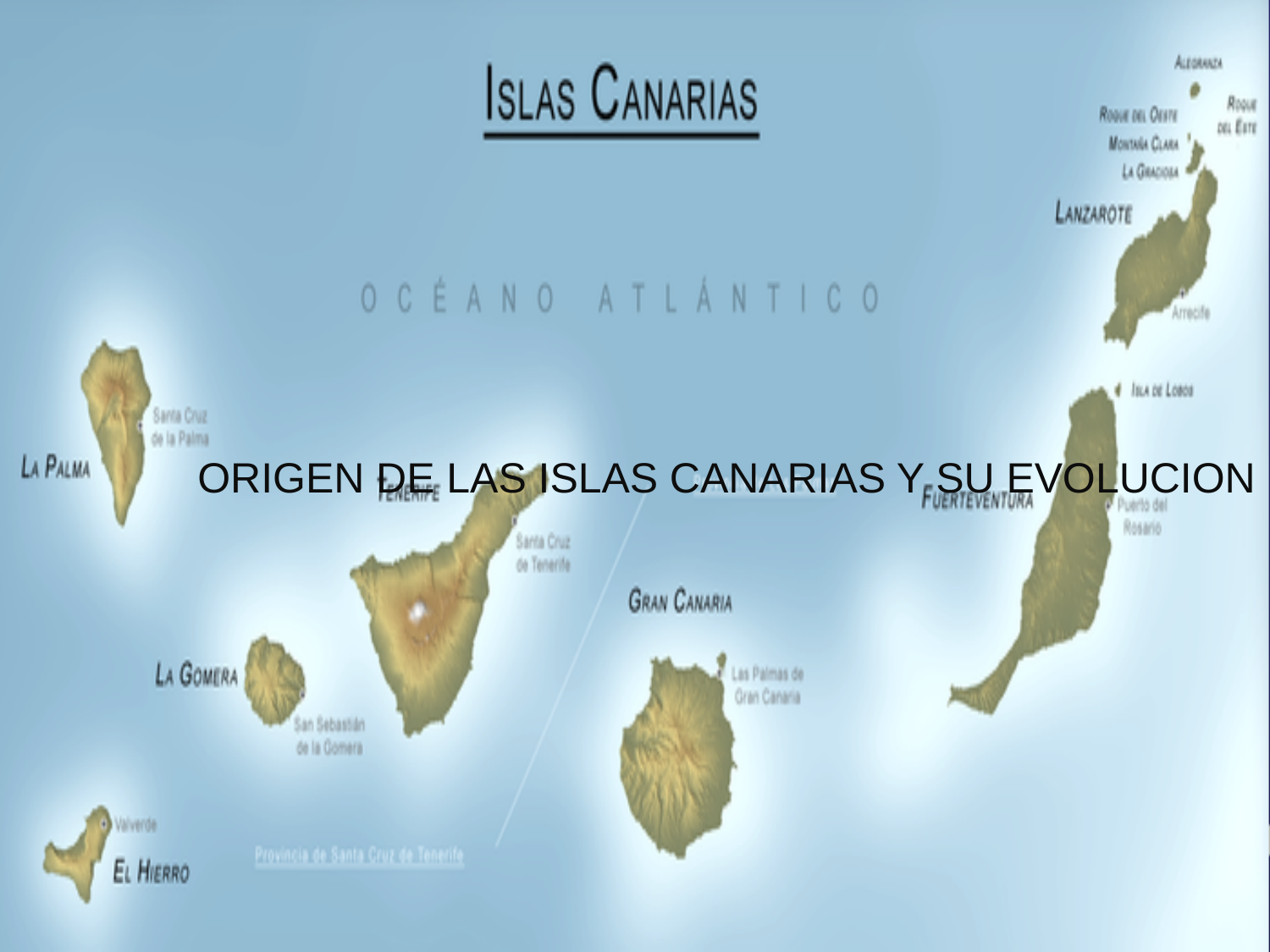

# ORIGEN DE LAS ISLAS CANARIAS Y SU EVOLUCION